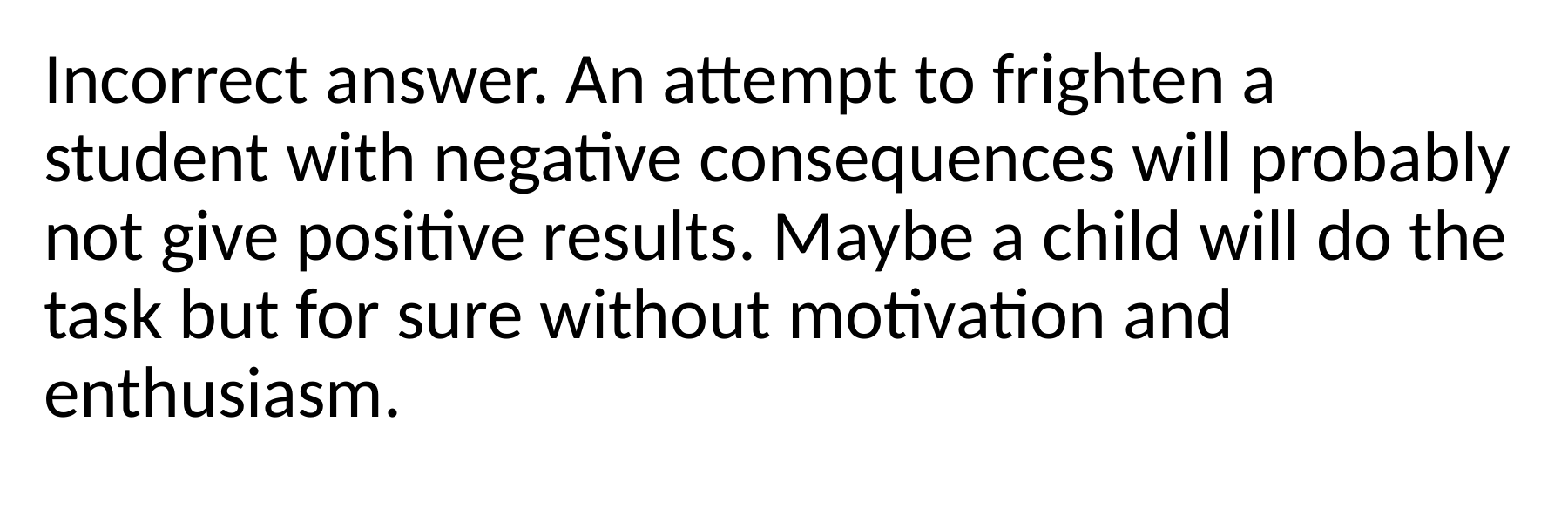

Incorrect answer. An attempt to frighten a student with negative consequences will probably not give positive results. Maybe a child will do the task but for sure without motivation and enthusiasm.